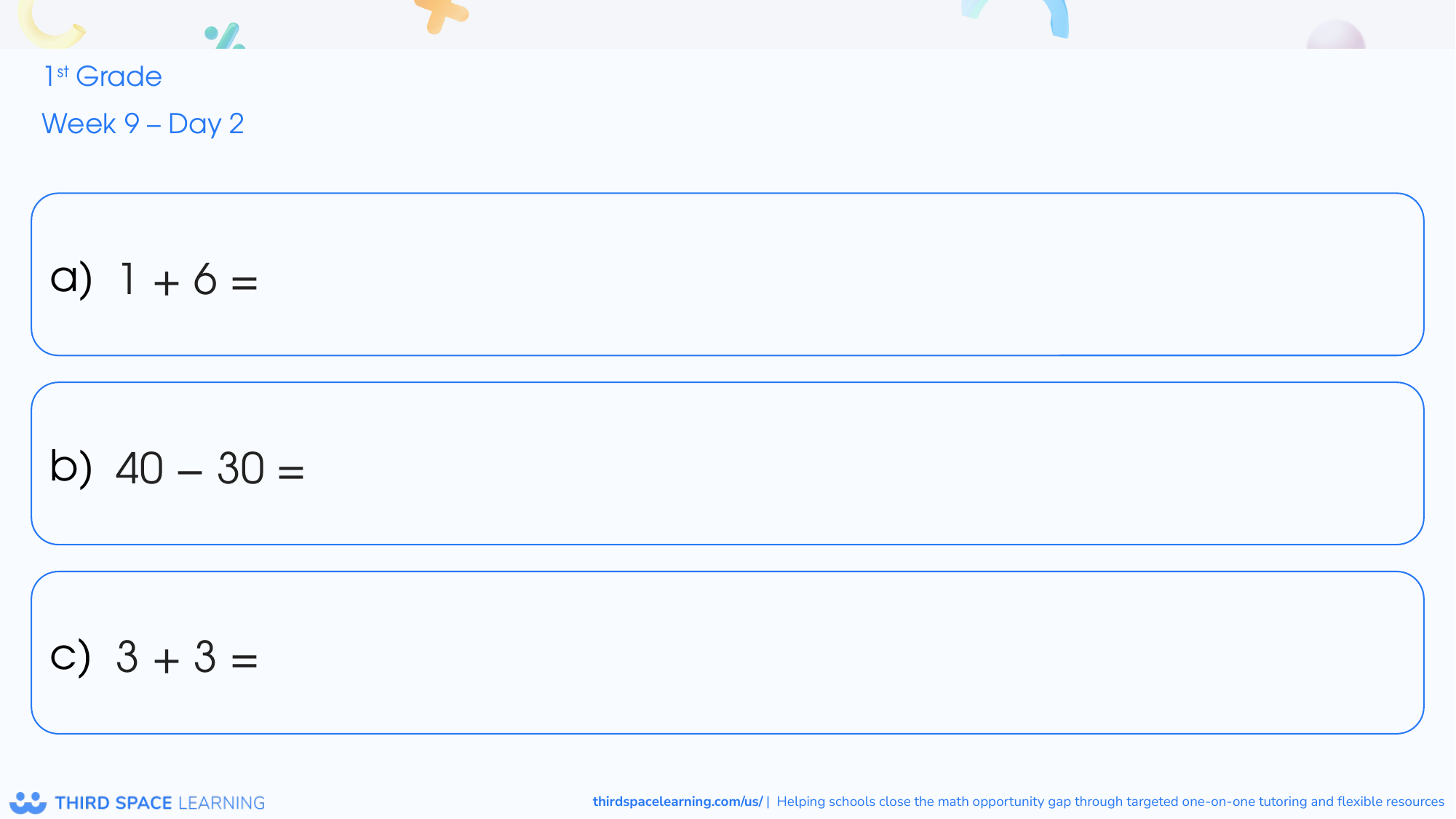

1st Grade
Week 9 – Day 2
1 + 6 =
40 − 30 =
3 + 3 =